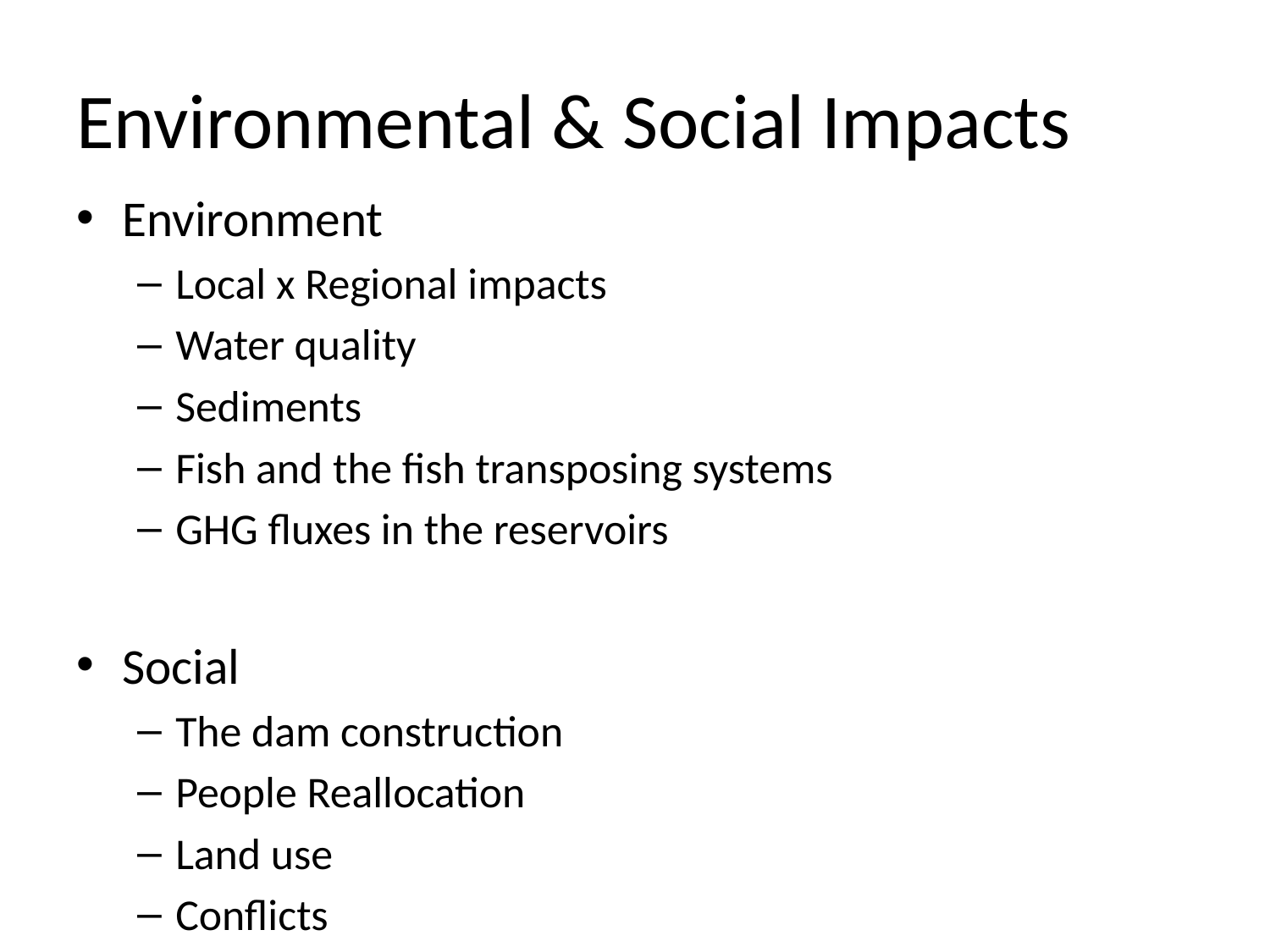

# Environmental & Social Impacts
Environment
Local x Regional impacts
Water quality
Sediments
Fish and the fish transposing systems
GHG fluxes in the reservoirs

Social
The dam construction
People Reallocation
Land use
Conflicts